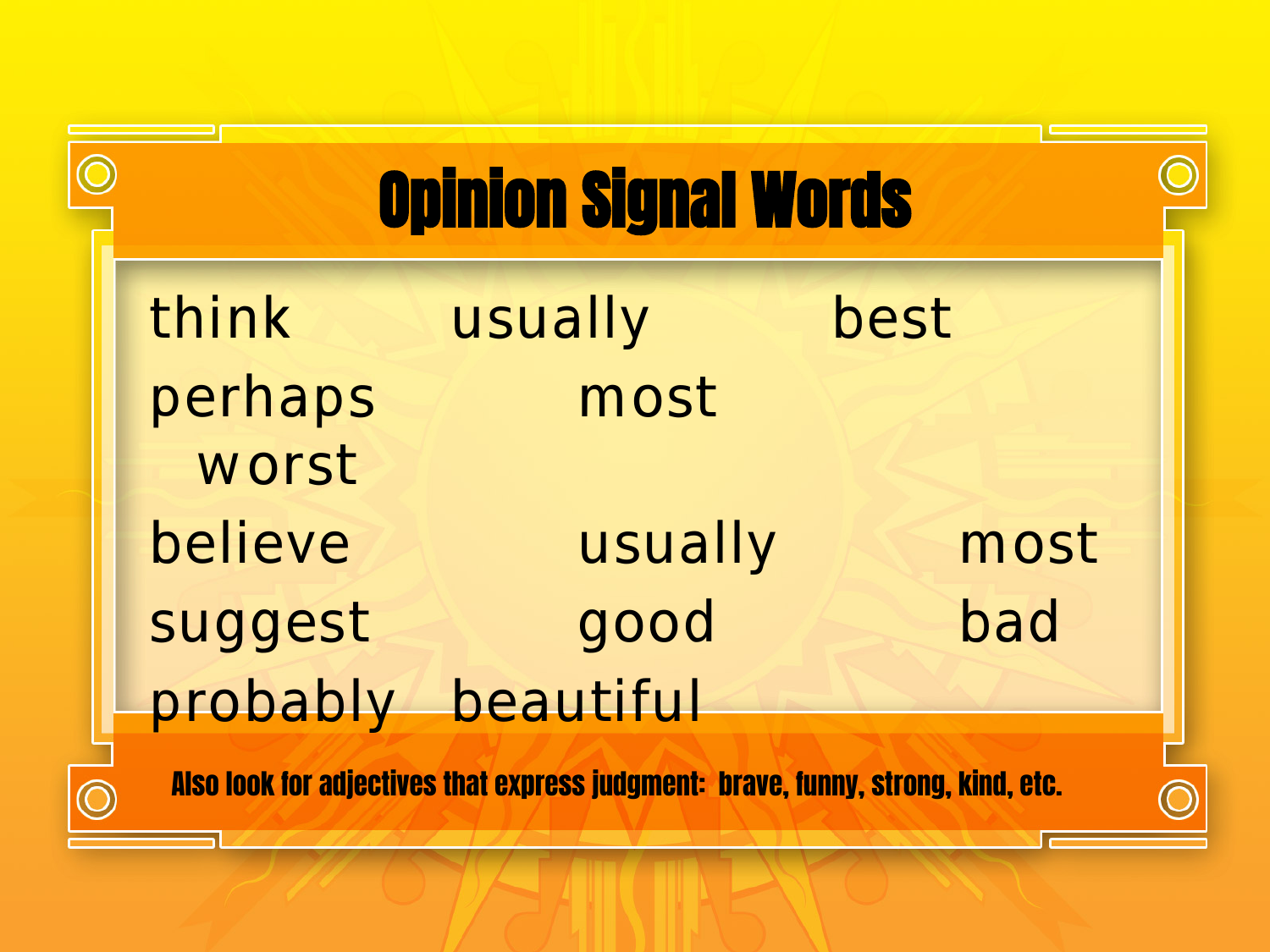

# Opinion Signal Words
think		usually		best
perhaps		most		worst
believe		usually		most
suggest		good		bad
probably 	beautiful
Also look for adjectives that express judgment:  brave, funny, strong, kind, etc.